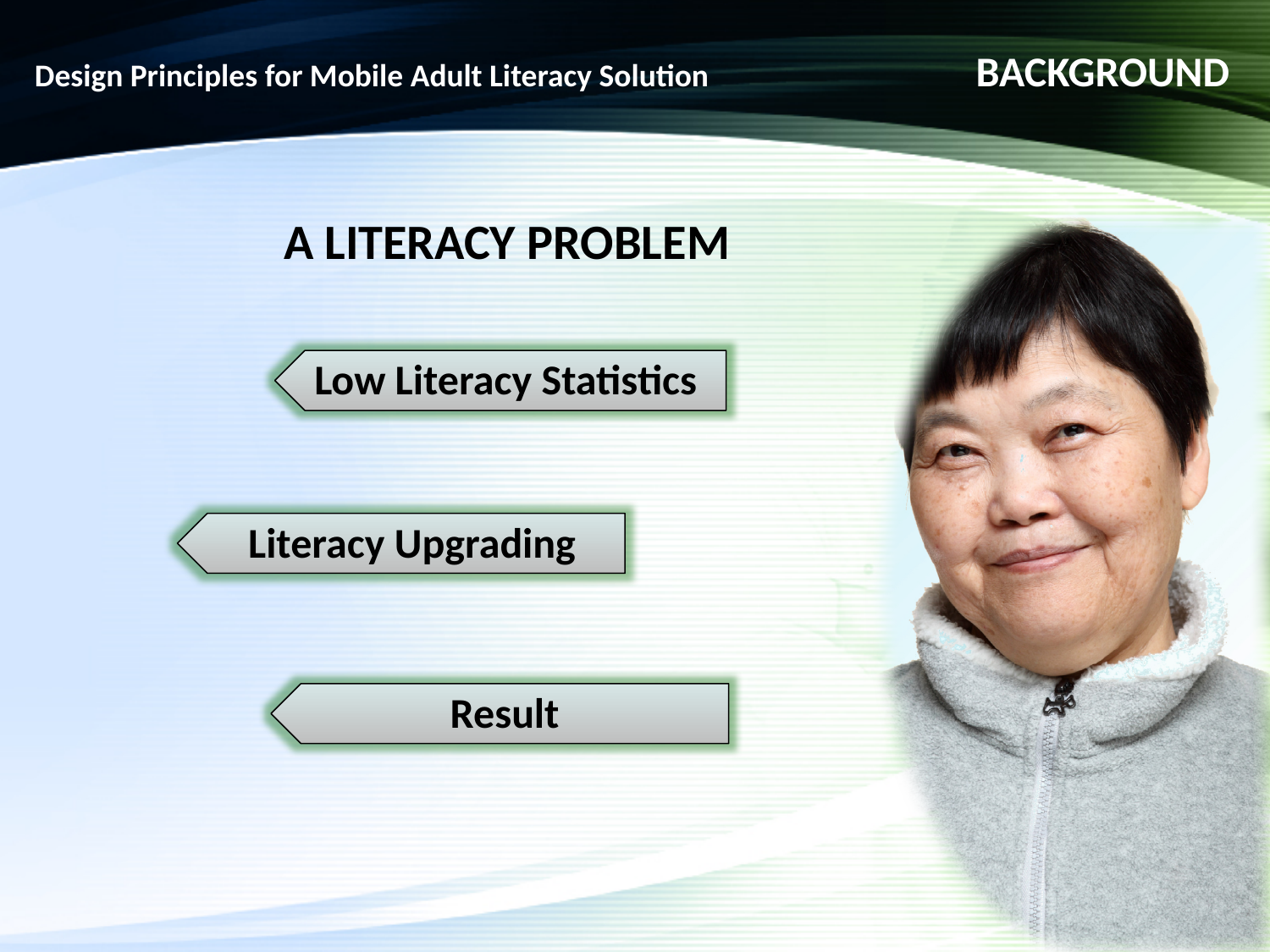

# Design Principles for Mobile Adult Literacy Solution                                     BACKGROUND
A Literacy Problem

Low Literacy Statistics

Literacy Upgrading

Result